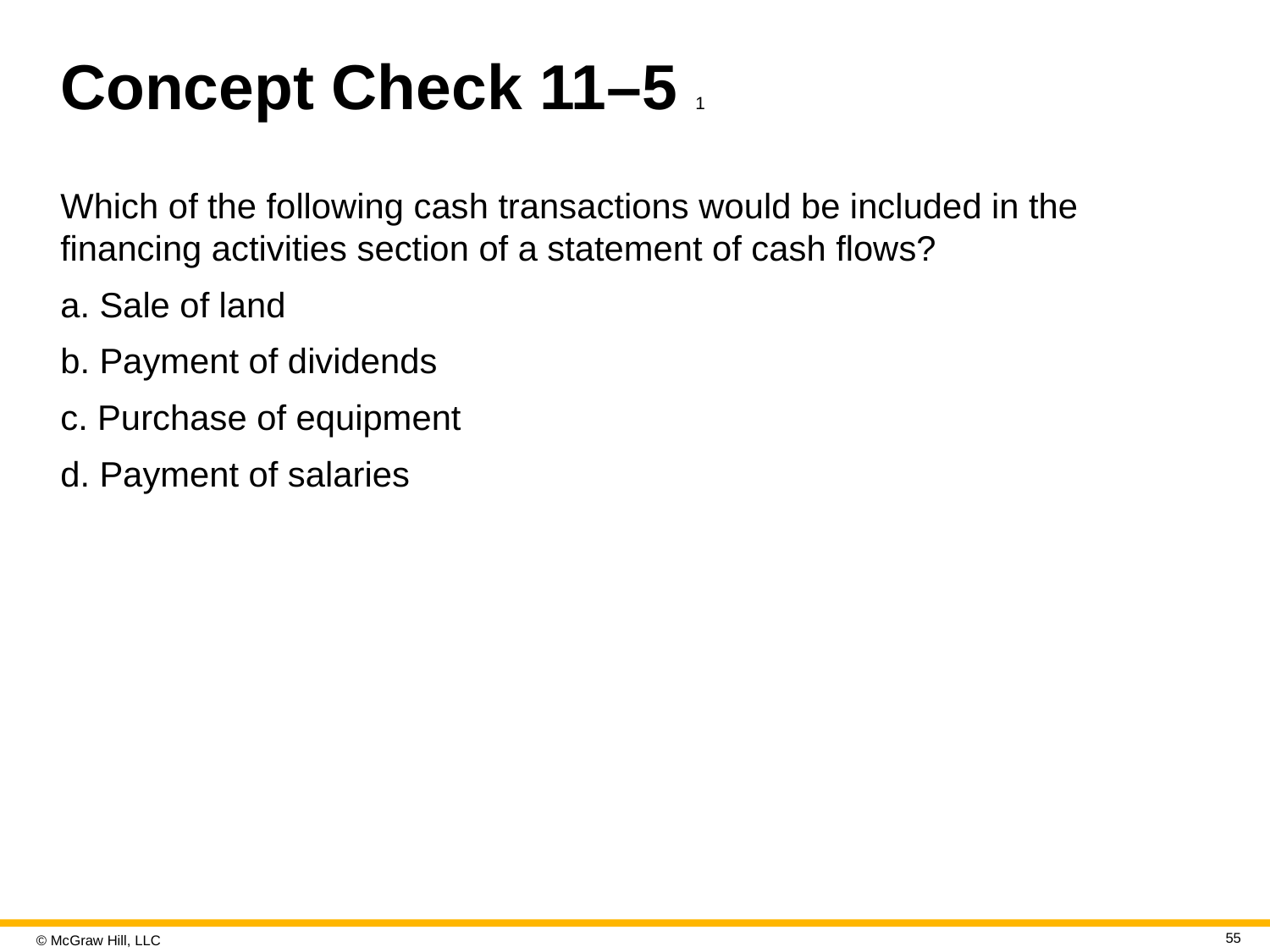

# Concept Check 11–5 1
Which of the following cash transactions would be included in the financing activities section of a statement of cash flows?
a. Sale of land
b. Payment of dividends
c. Purchase of equipment
d. Payment of salaries
55